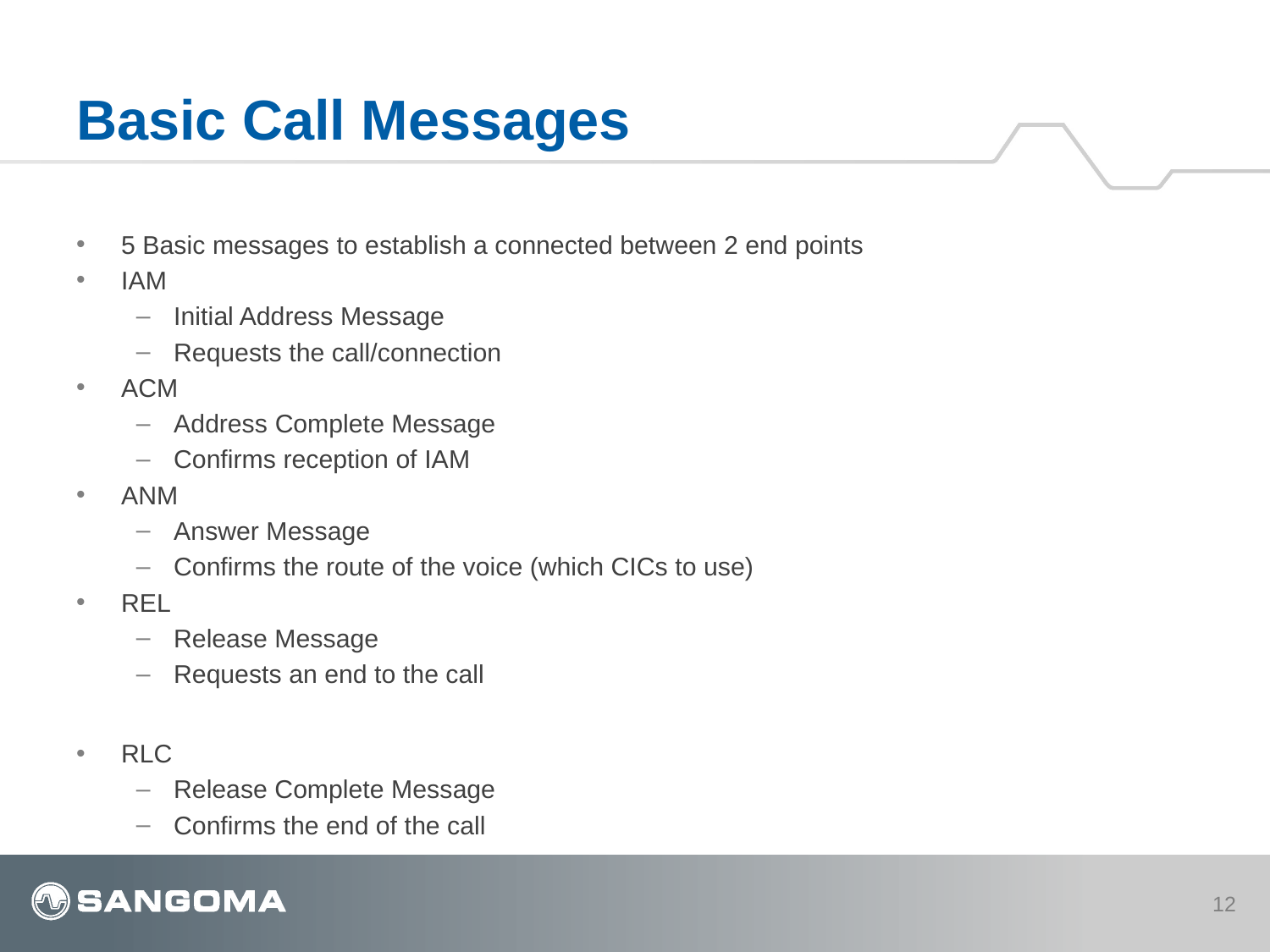

# Basic Call Messages
5 Basic messages to establish a connected between 2 end points
IAM
Initial Address Message
Requests the call/connection
ACM
Address Complete Message
Confirms reception of IAM
ANM
Answer Message
Confirms the route of the voice (which CICs to use)
REL
Release Message
Requests an end to the call

RLC
Release Complete Message
Confirms the end of the call

12